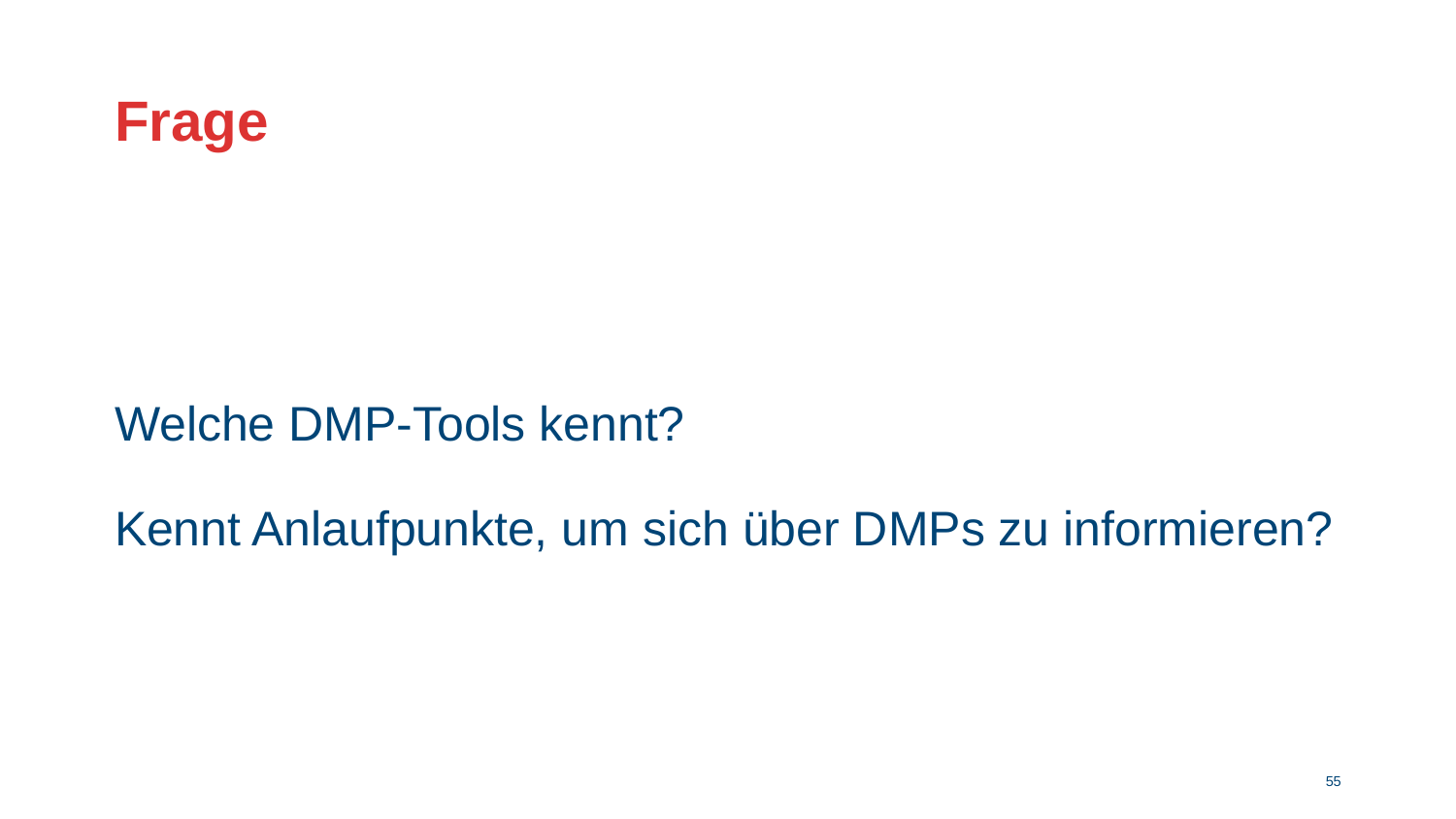

# Frage
Welche DMP-Tools kennt?
Kennt Anlaufpunkte, um sich über DMPs zu informieren?
55